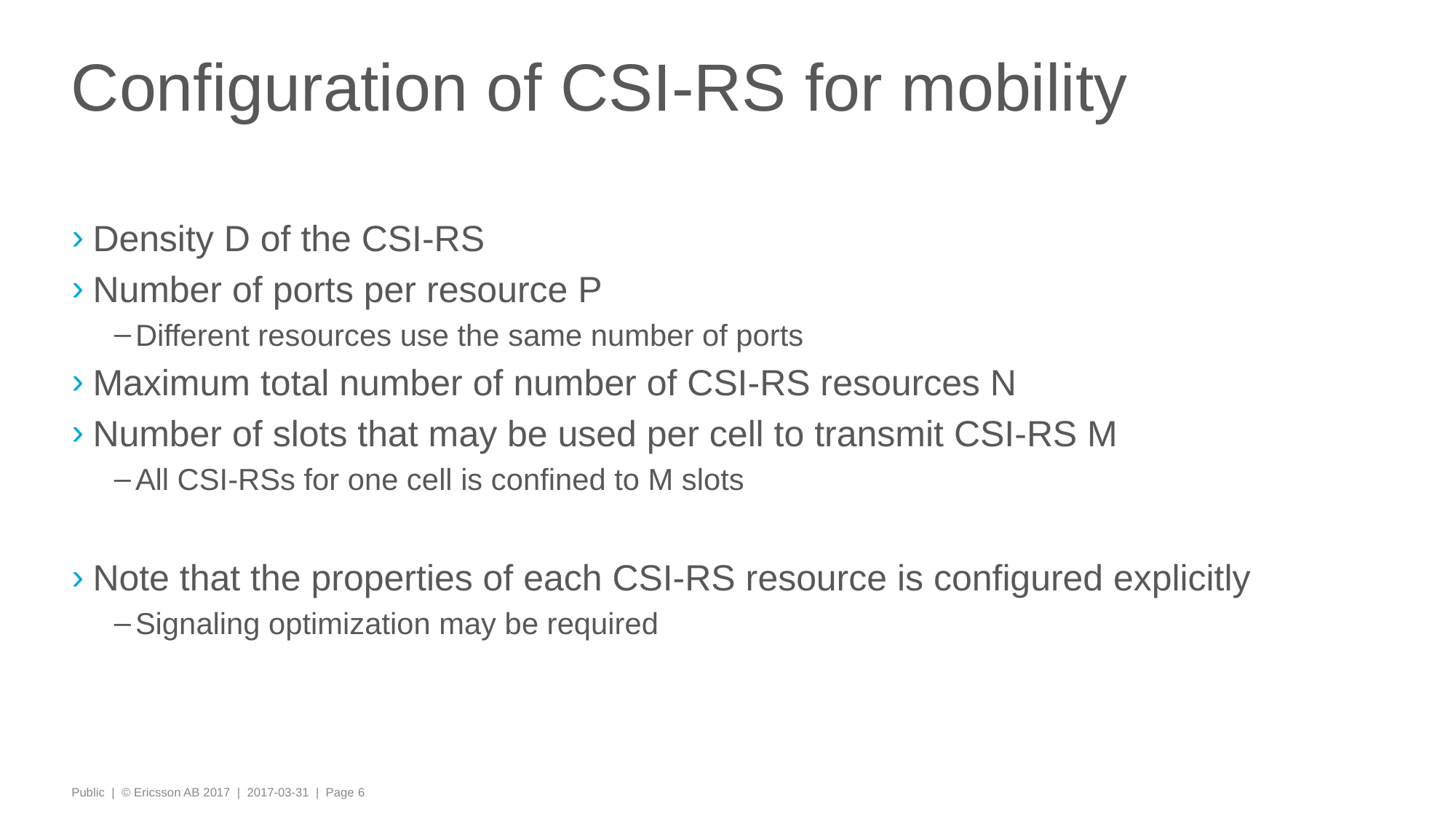

# Configuration of CSI-RS for mobility
Density D of the CSI-RS
Number of ports per resource P
Different resources use the same number of ports
Maximum total number of number of CSI-RS resources N
Number of slots that may be used per cell to transmit CSI-RS M
All CSI-RSs for one cell is confined to M slots

Note that the properties of each CSI-RS resource is configured explicitly
Signaling optimization may be required